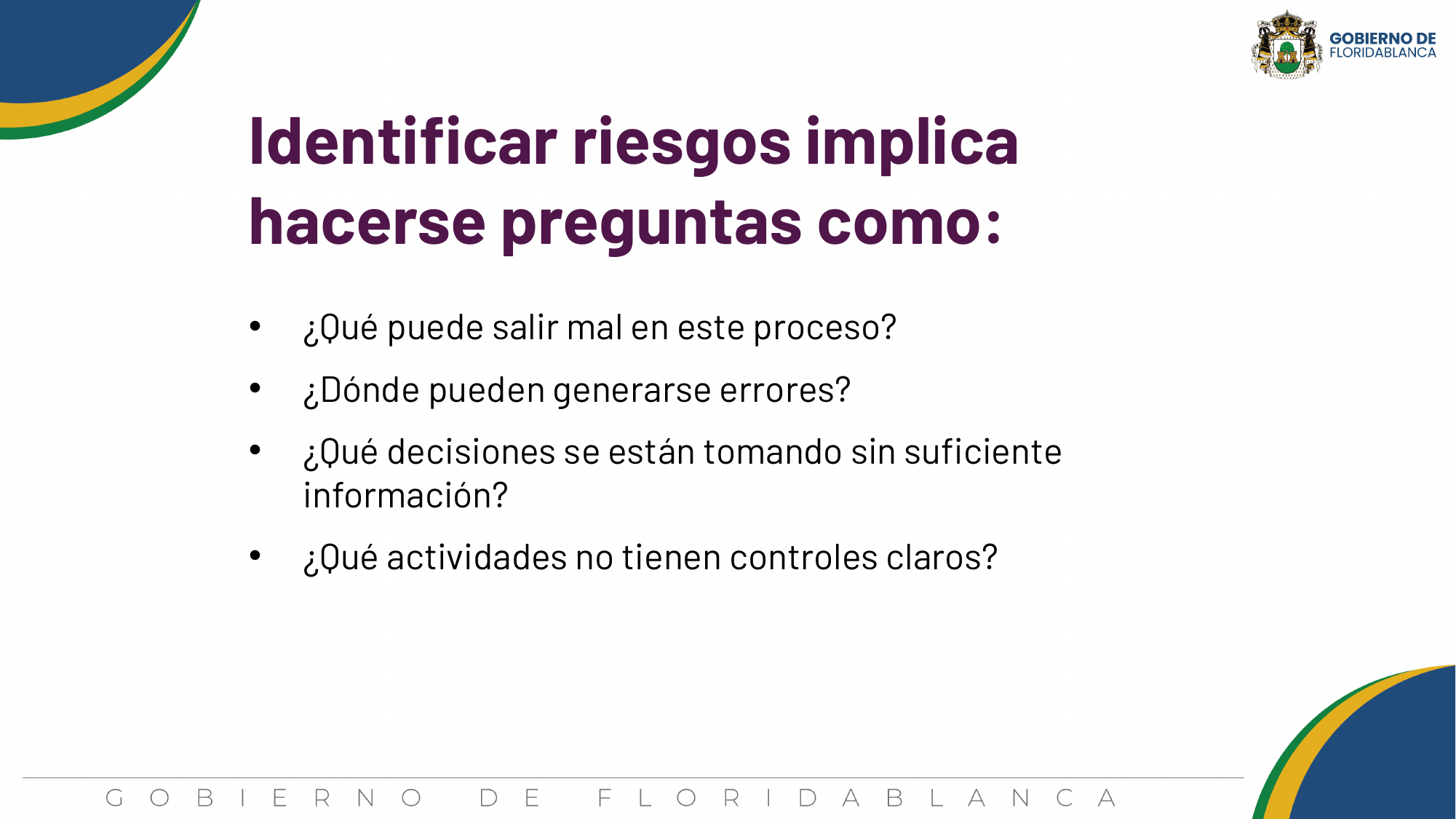

Identificar riesgos implica hacerse preguntas como:
¿Qué puede salir mal en este proceso?
¿Dónde pueden generarse errores?
¿Qué decisiones se están tomando sin suficiente información?
¿Qué actividades no tienen controles claros?